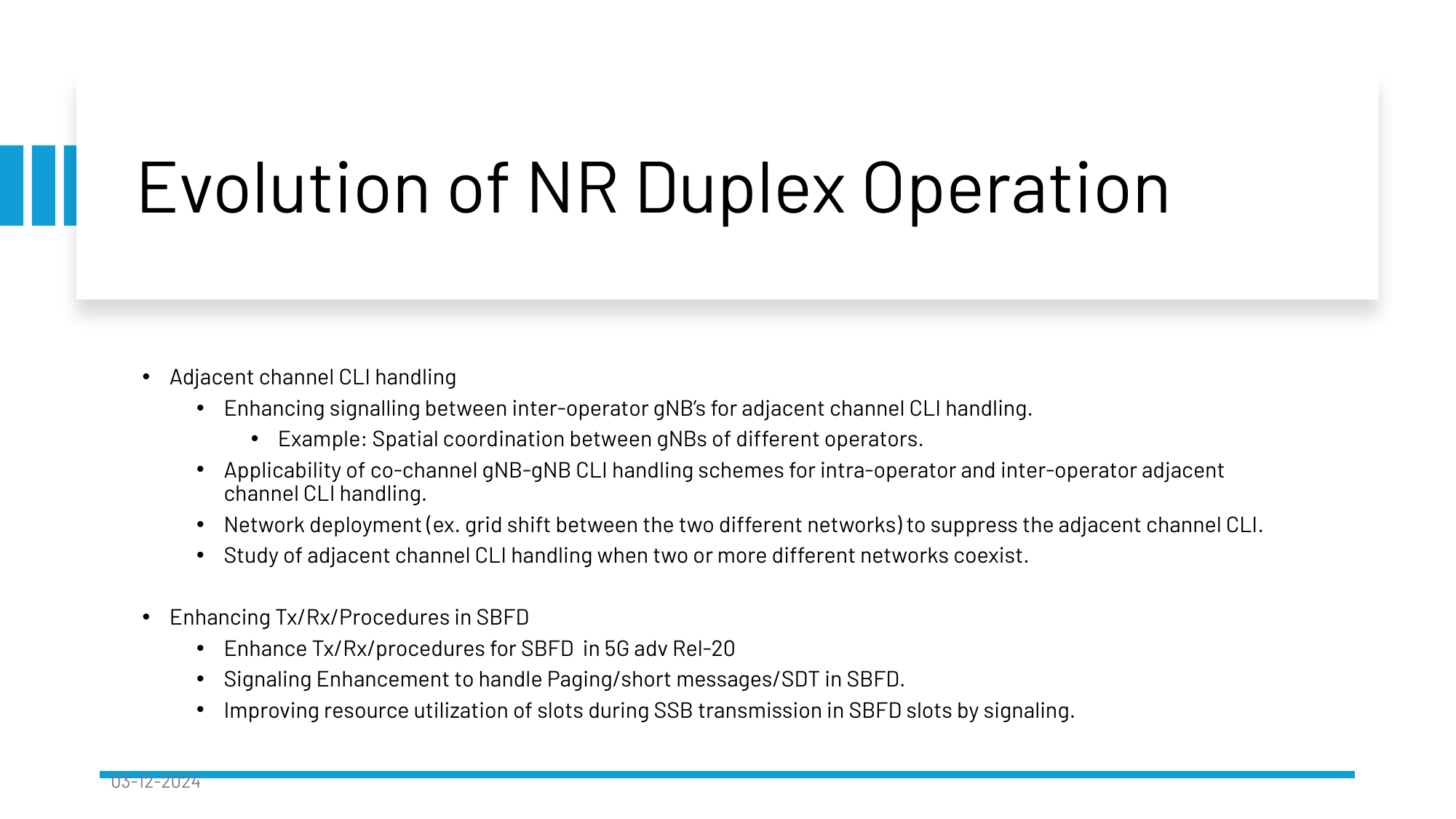

Evolution of NR Duplex Operation

Adjacent channel CLI handling
Enhancing signalling between inter-operator gNB’s for adjacent channel CLI handling.
Example: Spatial coordination between gNBs of different operators.
Applicability of co-channel gNB-gNB CLI handling schemes for intra-operator and inter-operator adjacent channel CLI handling.
Network deployment (ex. grid shift between the two different networks) to suppress the adjacent channel CLI.
Study of adjacent channel CLI handling when two or more different networks coexist.

Enhancing Tx/Rx/Procedures in SBFD
Enhance Tx/Rx/procedures for SBFD  in 5G adv Rel-20
Signaling Enhancement to handle Paging/short messages/SDT in SBFD.
Improving resource utilization of slots during SSB transmission in SBFD slots by signaling.

03-12-2024
© CEWiT-Tejas Networks Limited 2024
8